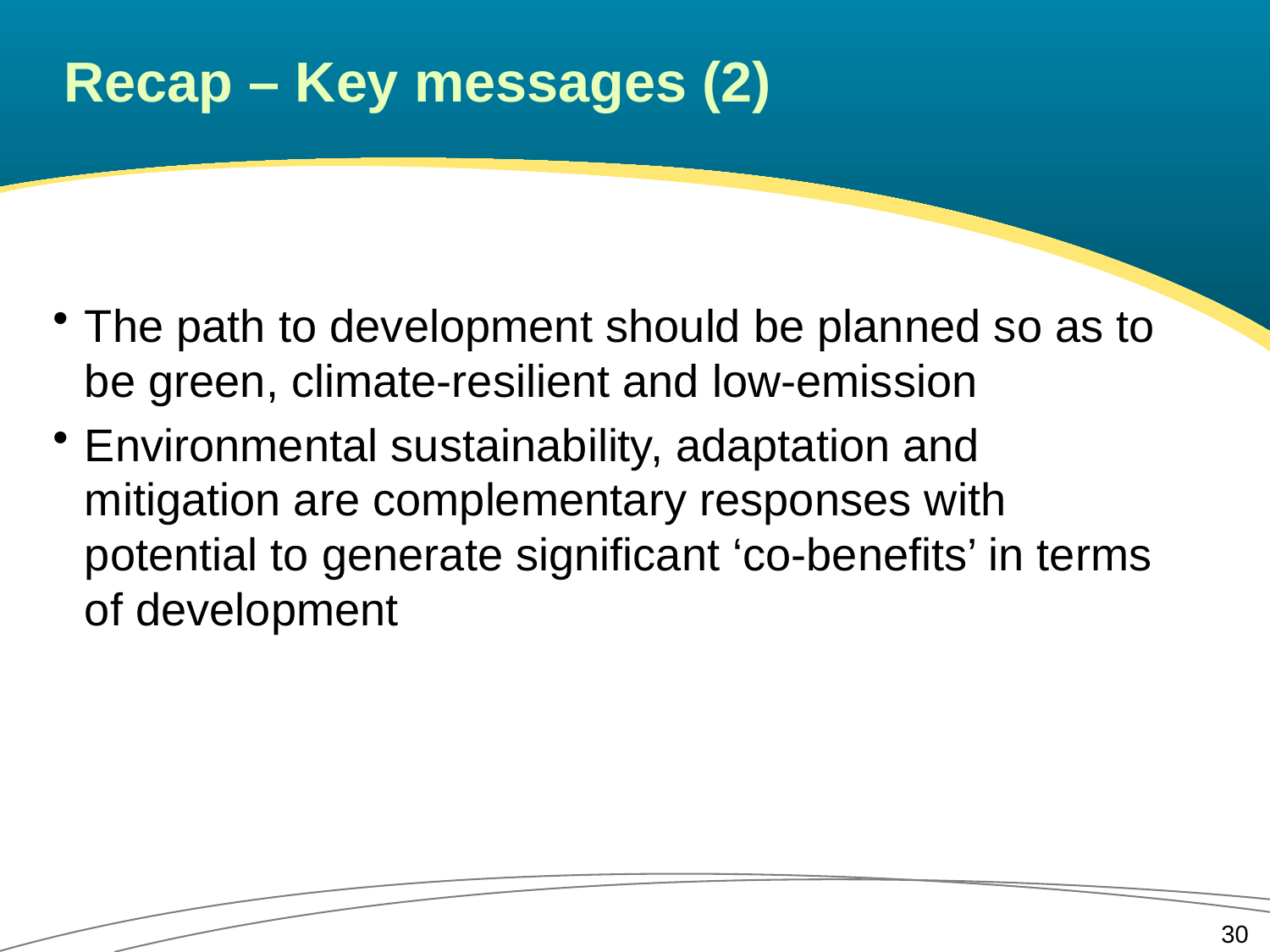

# Recap – Key messages (2)
The path to development should be planned so as to be green, climate-resilient and low-emission
Environmental sustainability, adaptation and mitigation are complementary responses with potential to generate significant ‘co-benefits’ in terms of development

30